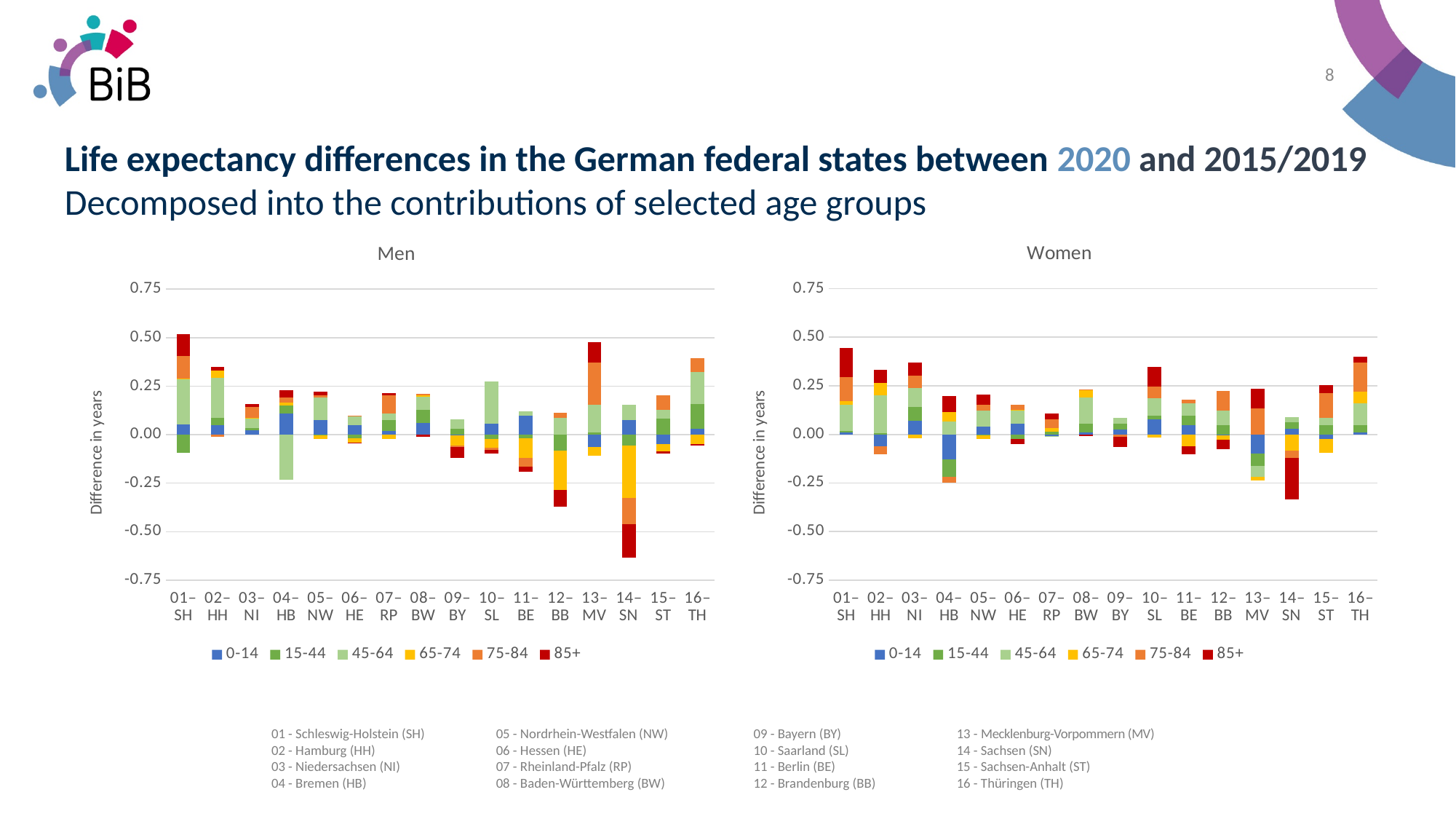

8
# Life expectancy differences in the German federal states between 2020 and 2015/2019 Decomposed into the contributions of selected age groups

### Chart: Women

| Category | 0-14 | 15-44 | 45-64 | 65-74 | 75-84 | 85+ |
|---|---|---|---|---|---|---|
| 01–SH | 0.00929230932117521 | 0.007658373921835021 | 0.1337380682133684 | 0.020639437746275704 | 0.1223486837669156 | 0.15005610742983327 |
| 02–HH | -0.062099550060317234 | 0.005001620434867921 | 0.1952065813963486 | 0.06635328014621678 | -0.040039631187973206 | 0.06626100359532924 |
| 03–NI | 0.06978905322213796 | 0.07190560957359074 | 0.09648456483084547 | -0.01879693203883902 | 0.06270506819184621 | 0.06706040374984928 |
| 04–HB | -0.12935019224659794 | -0.08899378946996708 | 0.06769068738589114 | 0.046167470227416595 | -0.03142874897257289 | 0.08412889841009276 |
| 05–NW | 0.038604216292362985 | -0.0034091118442205323 | 0.0838398931041197 | -0.018992475890406958 | 0.030631112833660303 | 0.05123581217426226 |
| 06–HE | 0.055194022514982094 | -0.02425257465990429 | 0.06901920667279875 | 0.0031561570012783 | 0.026279404860524394 | -0.02657466251906728 |
| 07–RP | -0.0070911242824323 | 0.01224765307096487 | -0.0068593235639938 | 0.01914115633707775 | 0.047110271282022706 | 0.02761493793836679 |
| 08–BW | 0.010985903442183094 | 0.044790016134030025 | 0.1348458456189334 | 0.038461152015358394 | 0.0029675175216539035 | -0.00859540880989584 |
| 09–BY | 0.02662893191548216 | 0.029300299784921467 | 0.03064526874002385 | -0.0009876220381670499 | -0.010904775115840003 | -0.053910163246385374 |
| 10–SL | 0.07605432993642575 | 0.019145332753957703 | 0.0897918375649879 | -0.015186107188284895 | 0.0594808760891823 | 0.10377620367740542 |
| 11–BE | 0.04716791680245071 | 0.05065624649100178 | 0.061830783228692995 | -0.062201222947472004 | 0.020862935352248303 | -0.03984407382073838 |
| 12–BB | -0.004632139438761763 | 0.04593421233170149 | 0.07487816275816787 | -0.021308645948039398 | 0.1034516862625239 | -0.050618588987418875 |
| 13–MV | -0.09671233195315662 | -0.06439954817349045 | -0.05878829324776552 | -0.015457827115319862 | 0.13182286144305572 | 0.10181771251819066 |
| 14–SN | 0.029671415446152597 | 0.031560293583694984 | 0.02914984885001813 | -0.0819264834503884 | -0.04025241318729657 | -0.2123173829522287 |
| 15–ST | -0.022810982147269974 | 0.048065382640494606 | 0.03610422797829213 | -0.0729250490076794 | 0.1288715028979155 | 0.041895793598882854 |
| 16–TH | 0.00974602731594135 | 0.036910572514678074 | 0.11170227196603111 | 0.062310853598134514 | 0.14975470295891571 | 0.03073351273327771 |

### Chart: Men

| Category | 0-14 | 15-44 | 45-64 | 65-74 | 75-84 | 85+ |
|---|---|---|---|---|---|---|
| 01–SH | 0.05355859662918772 | -0.09390210796628651 | 0.2334781001390811 | 0.0019103376845849007 | 0.11708177918760751 | 0.1104228656276405 |
| 02–HH | 0.05063900217320599 | 0.03481478338144223 | 0.20784041464469988 | 0.0370350286630341 | -0.011742081778841399 | 0.01979874552667837 |
| 03–NI | 0.02114769567862141 | 0.012081453688409762 | 0.04872215767136362 | 0.0032019342421349996 | 0.05659069456065426 | 0.016012157441387842 |
| 04–HB | 0.11110752288877979 | 0.03985492302115286 | -0.23148360975540808 | 0.013979747134186399 | 0.026309986253807 | 0.038458681742198964 |
| 05–NW | 0.07683911462863344 | -0.003825385573783596 | 0.1162754178744052 | -0.016571163896045897 | 0.010476592888920704 | 0.01974012472599899 |
| 06–HE | 0.05053736394502547 | -0.01788799216782171 | 0.043261225991479024 | -0.02150225759966417 | 0.003710777291225001 | -0.00552468701257425 |
| 07–RP | 0.02052679933885318 | 0.0560676337067747 | 0.03270109146367161 | -0.0224276932973453 | 0.0944114547328567 | 0.01213905096966528 |
| 08–BW | 0.06043367504129547 | 0.06673074192005392 | 0.06873602126433559 | 0.008771717006943871 | 0.0056944038781523 | -0.01126539301488096 |
| 09–BY | -0.0037520960751464836 | 0.028897342223046976 | 0.051165594734761996 | -0.053699434150360104 | -0.0063871542024856 | -0.057823454135252916 |
| 10–SL | 0.05845544586642154 | -0.021962189710890895 | 0.2145161881532332 | -0.0468821634480534 | -0.009560005287248503 | -0.019183212583385473 |
| 11–BE | 0.09822032641409353 | -0.01989121212859856 | 0.022799246293878583 | -0.0985126062290433 | -0.0450841895435446 | -0.02650202208592131 |
| 12–BB | -0.001074583213863941 | -0.08209718538735439 | 0.08614443312811208 | -0.202762341034983 | 0.0263735738248485 | -0.08475672199572418 |
| 13–MV | -0.0645445825366125 | 0.013404078448928589 | 0.1390859715282176 | -0.044981733931322765 | 0.220872393061598 | 0.10275605350844336 |
| 14–SN | 0.07424934952189939 | -0.05770500033798953 | 0.0814050458104063 | -0.26788484503124 | -0.1371124811177396 | -0.17093158914149603 |
| 15–ST | -0.046502020038218406 | 0.08201166035748741 | 0.0450887899134429 | -0.037840063536585 | 0.074599715017392 | -0.013829675968324334 |
| 16–TH | 0.03204552532757533 | 0.1242774621385366 | 0.1655156079074656 | -0.0495633577367514 | 0.0707935032963149 | -0.00816548968558806 |
01 - Schleswig-Holstein (SH) 	05 - Nordrhein-Westfalen (NW)	09 - Bayern (BY)	13 - Mecklenburg-Vorpommern (MV)
02 - Hamburg (HH)	06 - Hessen (HE)	10 - Saarland (SL) 	14 - Sachsen (SN)
03 - Niedersachsen (NI)	07 - Rheinland-Pfalz (RP) 	11 - Berlin (BE) 	15 - Sachsen-Anhalt (ST)
04 - Bremen (HB)	08 - Baden-Württemberg (BW)	12 - Brandenburg (BB) 	16 - Thüringen (TH)